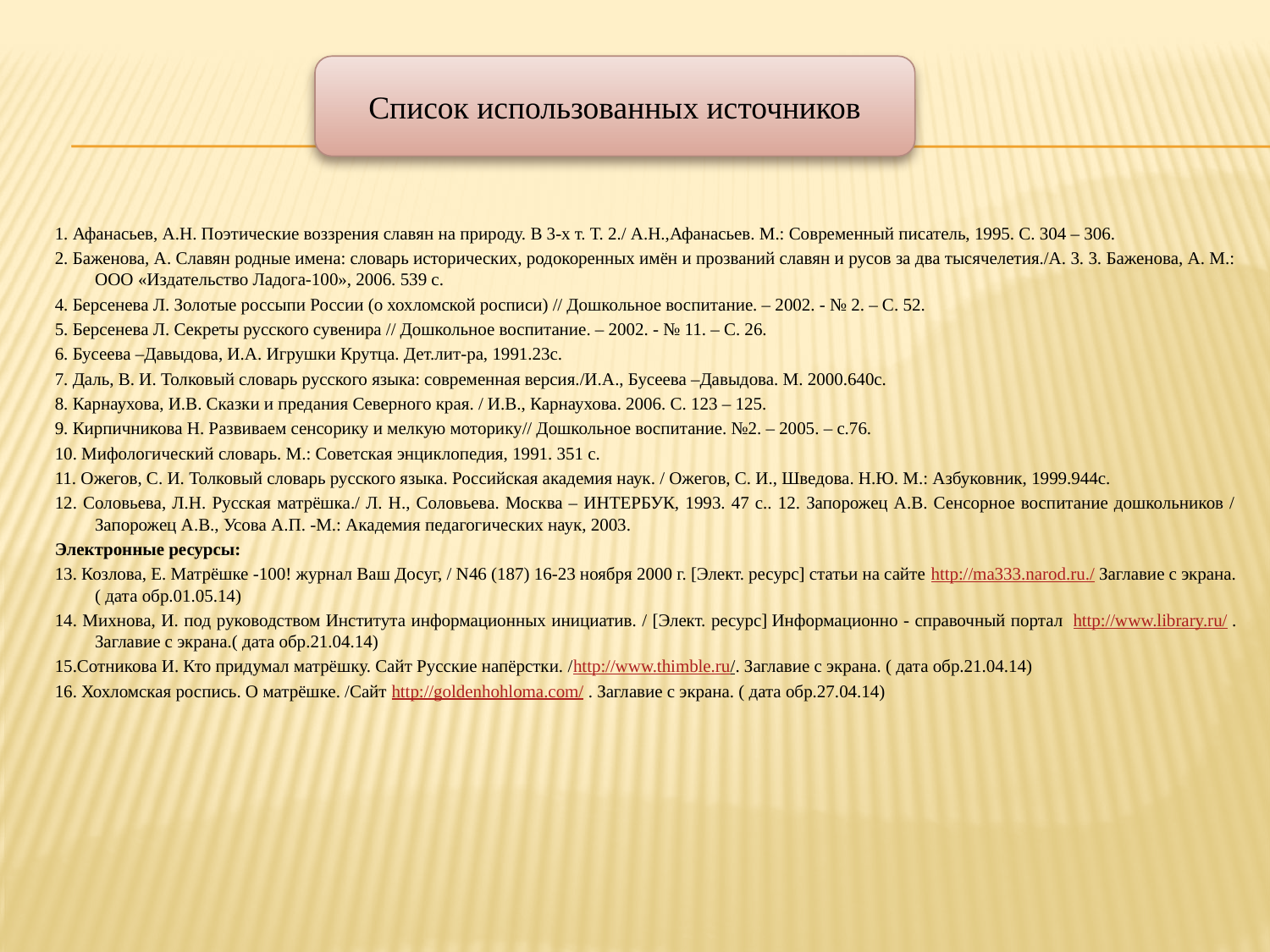

Список использованных источников

1. Афанасьев, А.Н. Поэтические воззрения славян на природу. В 3-х т. Т. 2./ А.Н.,Афанасьев. М.: Современный писатель, 1995. С. 304 – 306.
2. Баженова, А. Славян родные имена: словарь исторических, родокоренных имён и прозваний славян и русов за два тысячелетия./А. 3. 3. Баженова, А. М.: ООО «Издательство Ладога-100», 2006. 539 с.
4. Берсенева Л. Золотые россыпи России (о хохломской росписи) // Дошкольное воспитание. – 2002. - № 2. – С. 52.
5. Берсенева Л. Секреты русского сувенира // Дошкольное воспитание. – 2002. - № 11. – С. 26.
6. Бусеева –Давыдова, И.А. Игрушки Крутца. Дет.лит-ра, 1991.23c.
7. Даль, В. И. Толковый словарь русского языка: современная версия./И.А., Бусеева –Давыдова. М. 2000.640с.
8. Карнаухова, И.В. Сказки и предания Северного края. / И.В., Карнаухова. 2006. С. 123 – 125.
9. Кирпичникова Н. Развиваем сенсорику и мелкую моторику// Дошкольное воспитание. №2. – 2005. – с.76.
10. Мифологический словарь. М.: Советская энциклопедия, 1991. 351 с.
11. Ожегов, С. И. Толковый словарь русского языка. Российская академия наук. / Ожегов, С. И., Шведова. Н.Ю. М.: Азбуковник, 1999.944с.
12. Соловьева, Л.Н. Русская матрёшка./ Л. Н., Соловьева. Москва – ИНТЕРБУК, 1993. 47 с.. 12. Запорожец А.В. Сенсорное воспитание дошкольников / Запорожец А.В., Усова А.П. -М.: Академия педагогических наук, 2003.
Электронные ресурсы:
13. Козлова, Е. Матрёшке -100! журнал Ваш Досуг, / N46 (187) 16-23 ноября 2000 г. [Элект. ресурс] статьи на сайте http://ma333.narod.ru./ Заглавие с экрана. ( дата обр.01.05.14)
14. Михнова, И. под руководством Института информационных инициатив. / [Элект. ресурс] Информационно - справочный портал  http://www.library.ru/ . Заглавие с экрана.( дата обр.21.04.14)
15.Сотникова И. Кто придумал матрёшку. Сайт Русские напёрстки. /http://www.thimble.ru/. Заглавие с экрана. ( дата обр.21.04.14)
16. Хохломская роспись. О матрёшке. /Сайт http://goldenhohloma.com/ . Заглавие с экрана. ( дата обр.27.04.14)